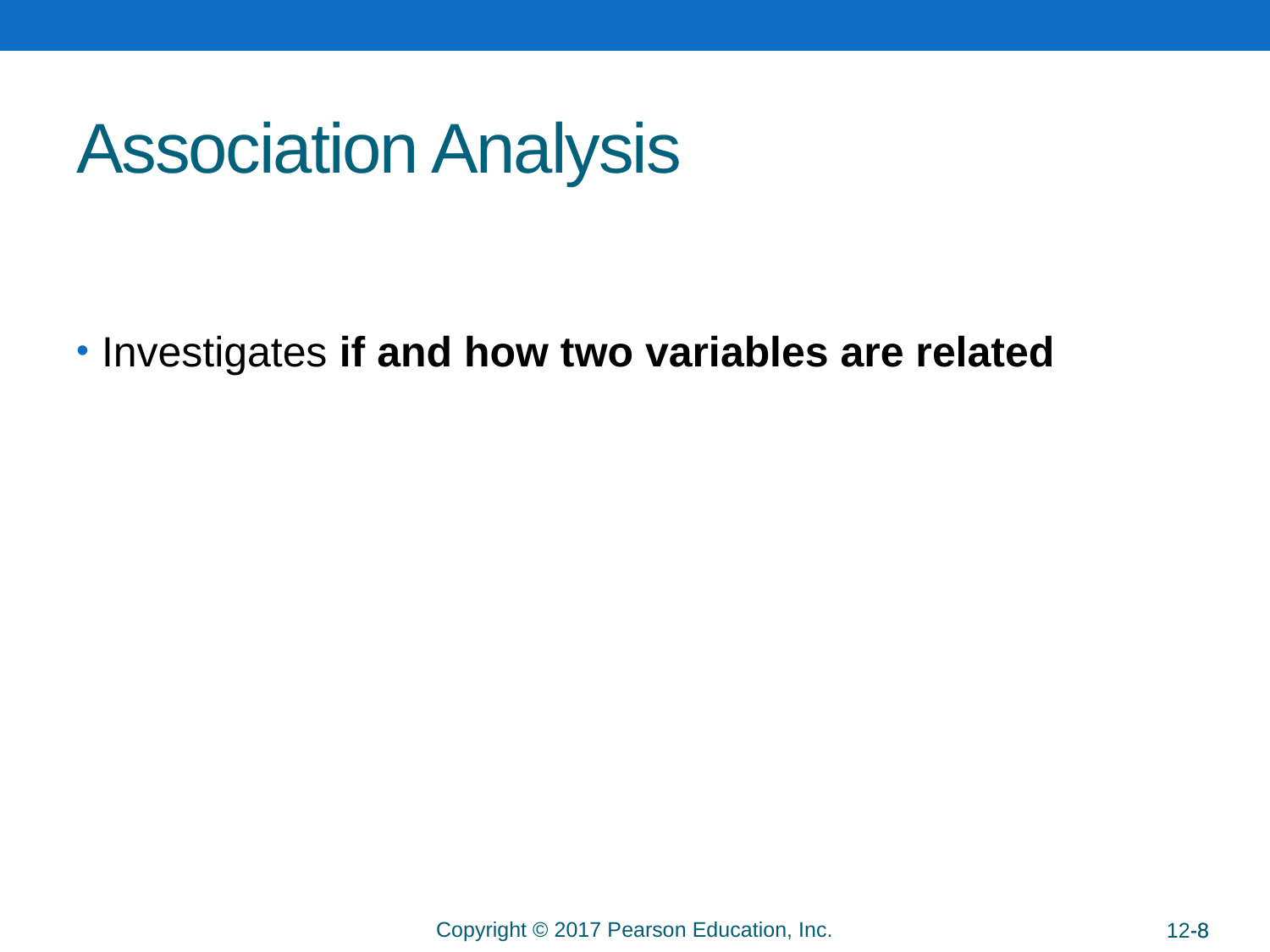

# Association Analysis
Investigates if and how two variables are related